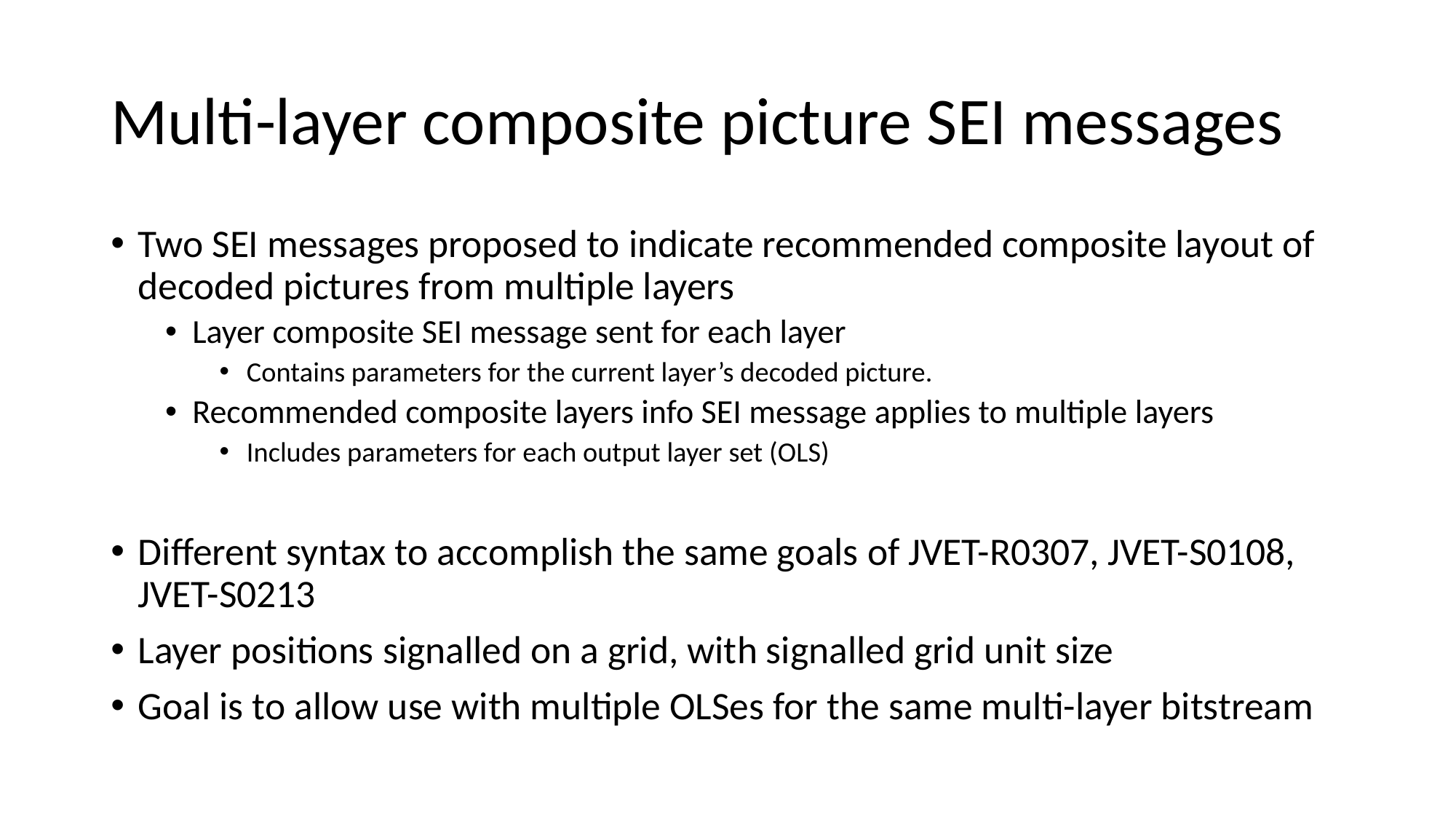

# Multi-layer composite picture SEI messages
Two SEI messages proposed to indicate recommended composite layout of decoded pictures from multiple layers
Layer composite SEI message sent for each layer
Contains parameters for the current layer’s decoded picture.
Recommended composite layers info SEI message applies to multiple layers
Includes parameters for each output layer set (OLS)

Different syntax to accomplish the same goals of JVET-R0307, JVET-S0108, JVET-S0213
Layer positions signalled on a grid, with signalled grid unit size
Goal is to allow use with multiple OLSes for the same multi-layer bitstream